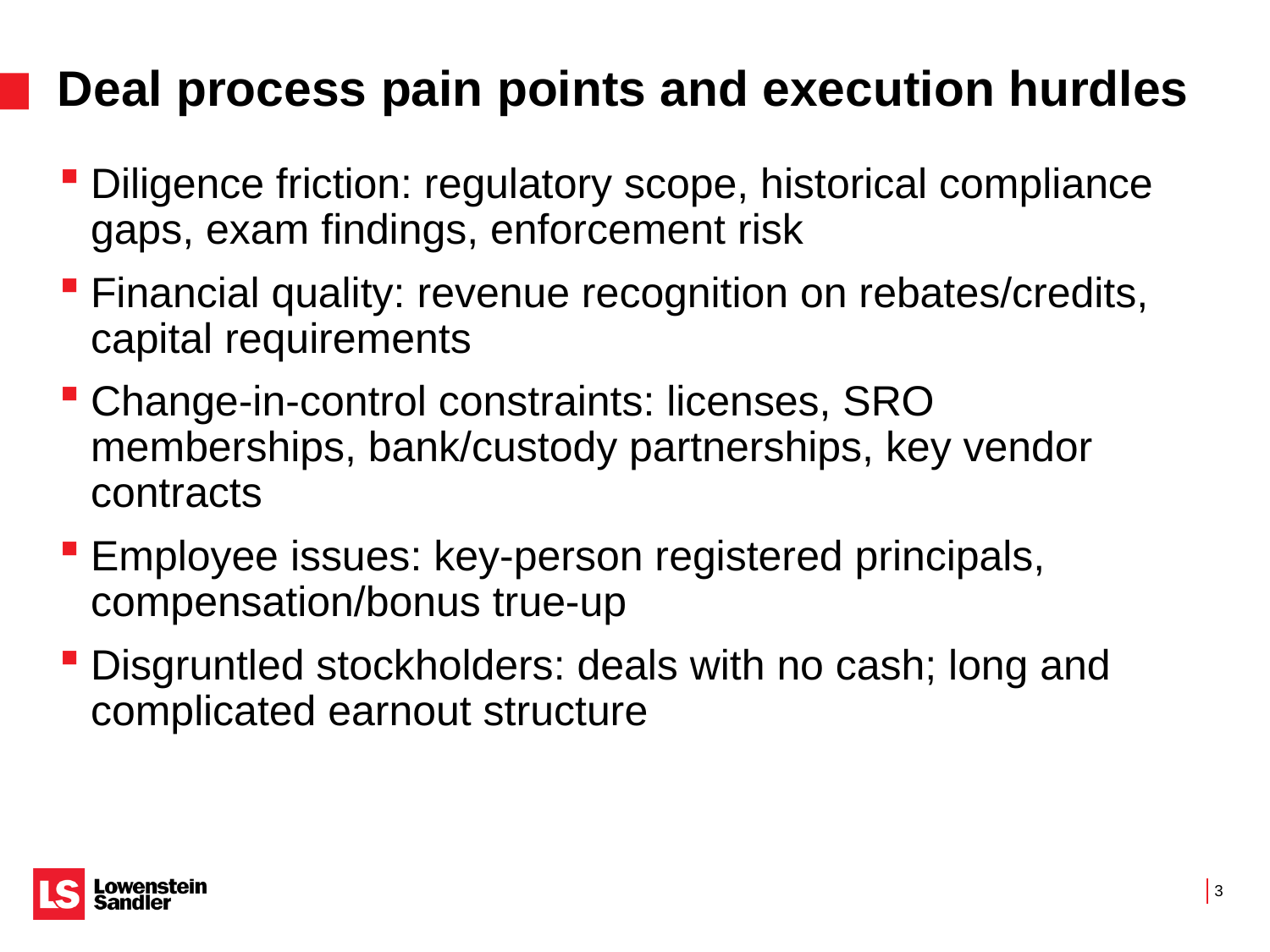

# Deal process pain points and execution hurdles
Diligence friction: regulatory scope, historical compliance gaps, exam findings, enforcement risk
Financial quality: revenue recognition on rebates/credits, capital requirements
Change-in-control constraints: licenses, SRO memberships, bank/custody partnerships, key vendor contracts
Employee issues: key-person registered principals, compensation/bonus true-up
Disgruntled stockholders: deals with no cash; long and complicated earnout structure